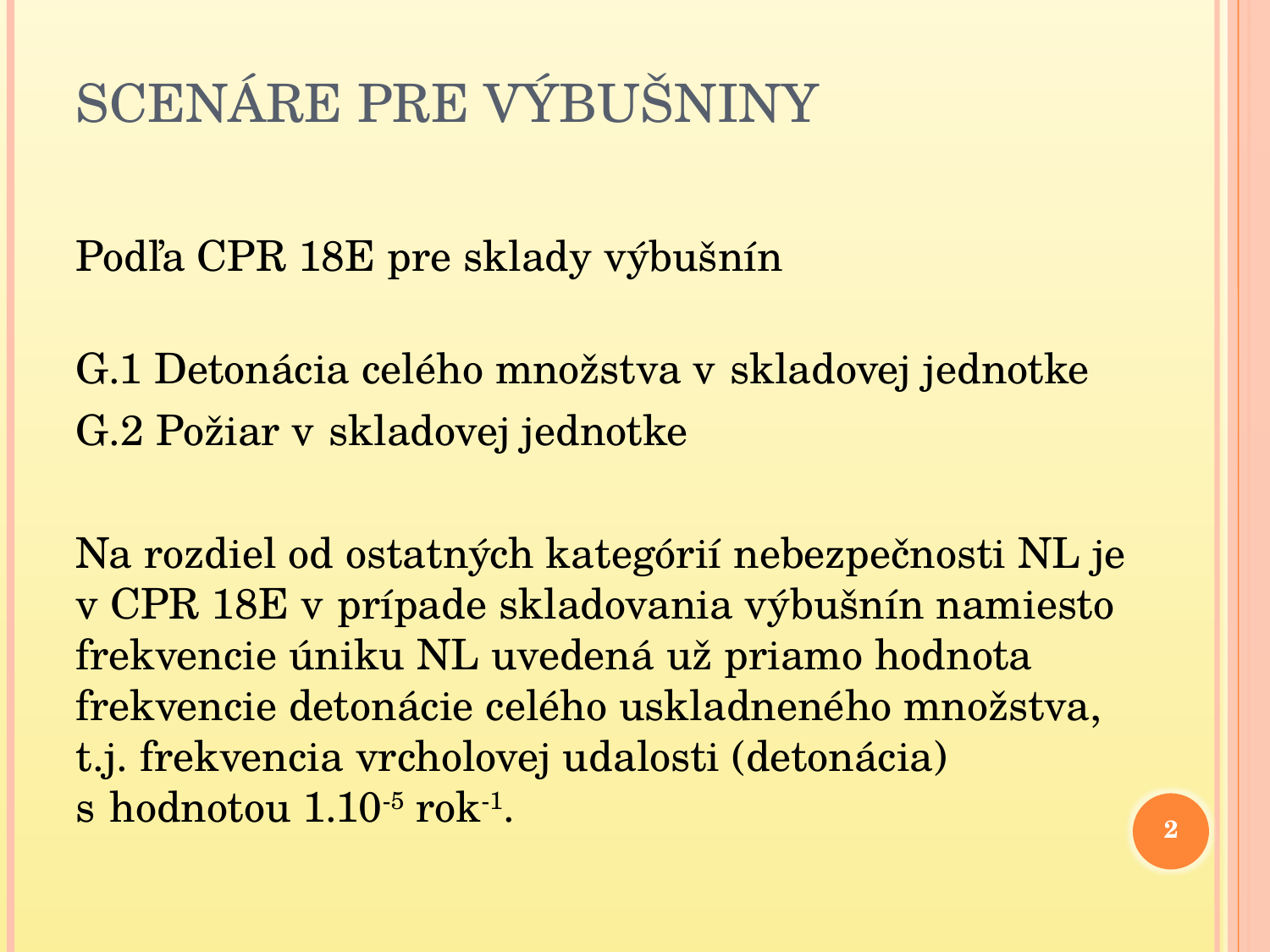

# Scenáre pre výbušniny
Podľa CPR 18E pre sklady výbušnín

G.1 Detonácia celého množstva v skladovej jednotke
G.2 Požiar v skladovej jednotke

Na rozdiel od ostatných kategórií nebezpečnosti NL je v CPR 18E v prípade skladovania výbušnín namiesto frekvencie úniku NL uvedená už priamo hodnota frekvencie detonácie celého uskladneného množstva, t.j. frekvencia vrcholovej udalosti (detonácia) s hodnotou 1.10-5 rok-1.

2